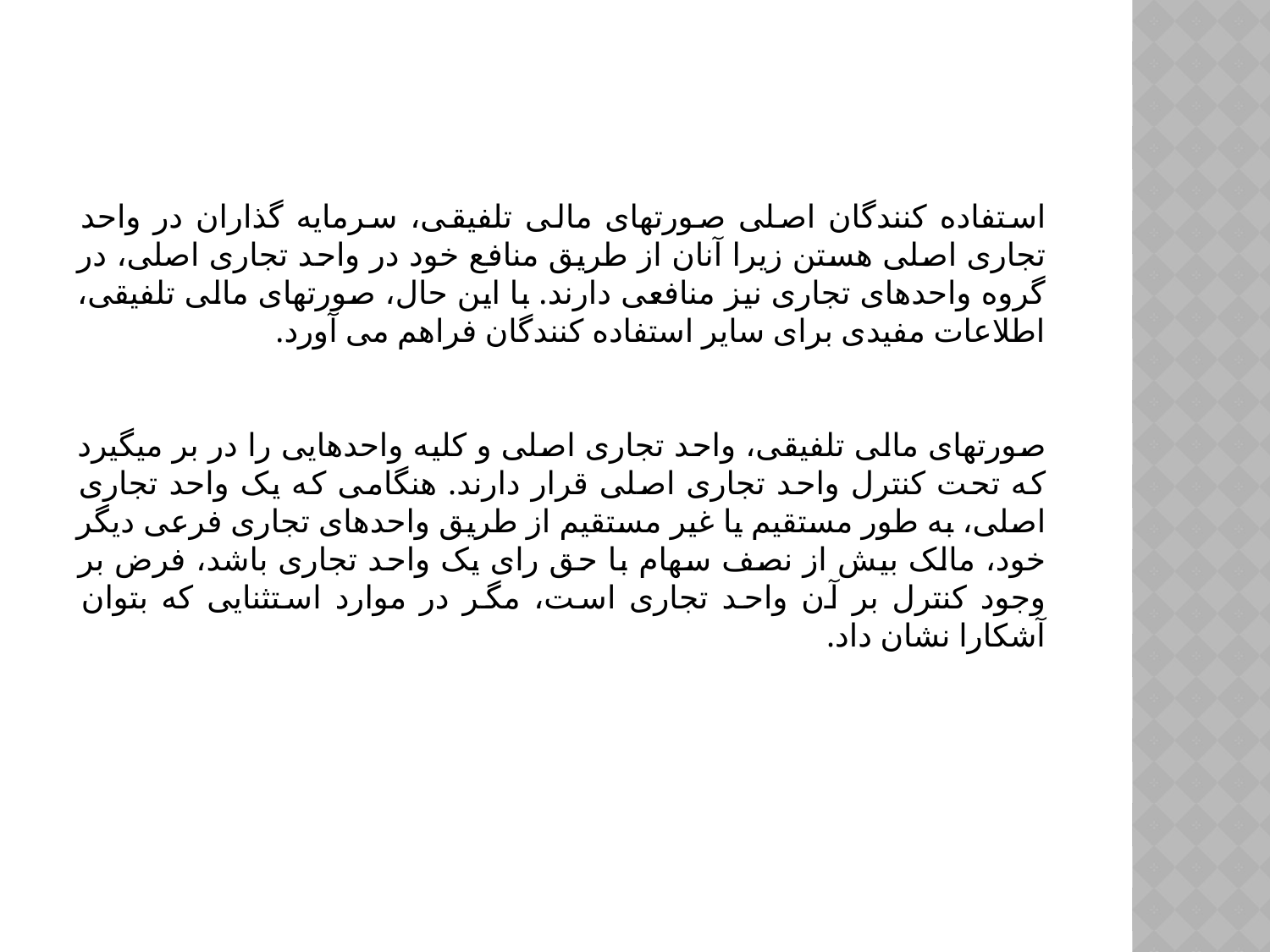

استفاده کنندگان اصلی صورتهای مالی تلفیقی، سرمایه گذاران در واحد تجاری اصلی هستن زیرا آنان از طریق منافع خود در واحد تجاری اصلی، در گروه واحدهای تجاری نیز منافعی دارند. با این حال، صورتهای مالی تلفیقی، اطلاعات مفیدی برای سایر استفاده کنندگان فراهم می آورد.

صورتهای مالی تلفیقی، واحد تجاری اصلی و کلیه واحدهایی را در بر میگیرد که تحت کنترل واحد تجاری اصلی قرار دارند. هنگامی که یک واحد تجاری اصلی، به طور مستقیم یا غیر مستقیم از طریق واحدهای تجاری فرعی دیگر خود، مالک بیش از نصف سهام با حق رای یک واحد تجاری باشد، فرض بر وجود کنترل بر آن واحد تجاری است، مگر در موارد استثنایی که بتوان آشکارا نشان داد.